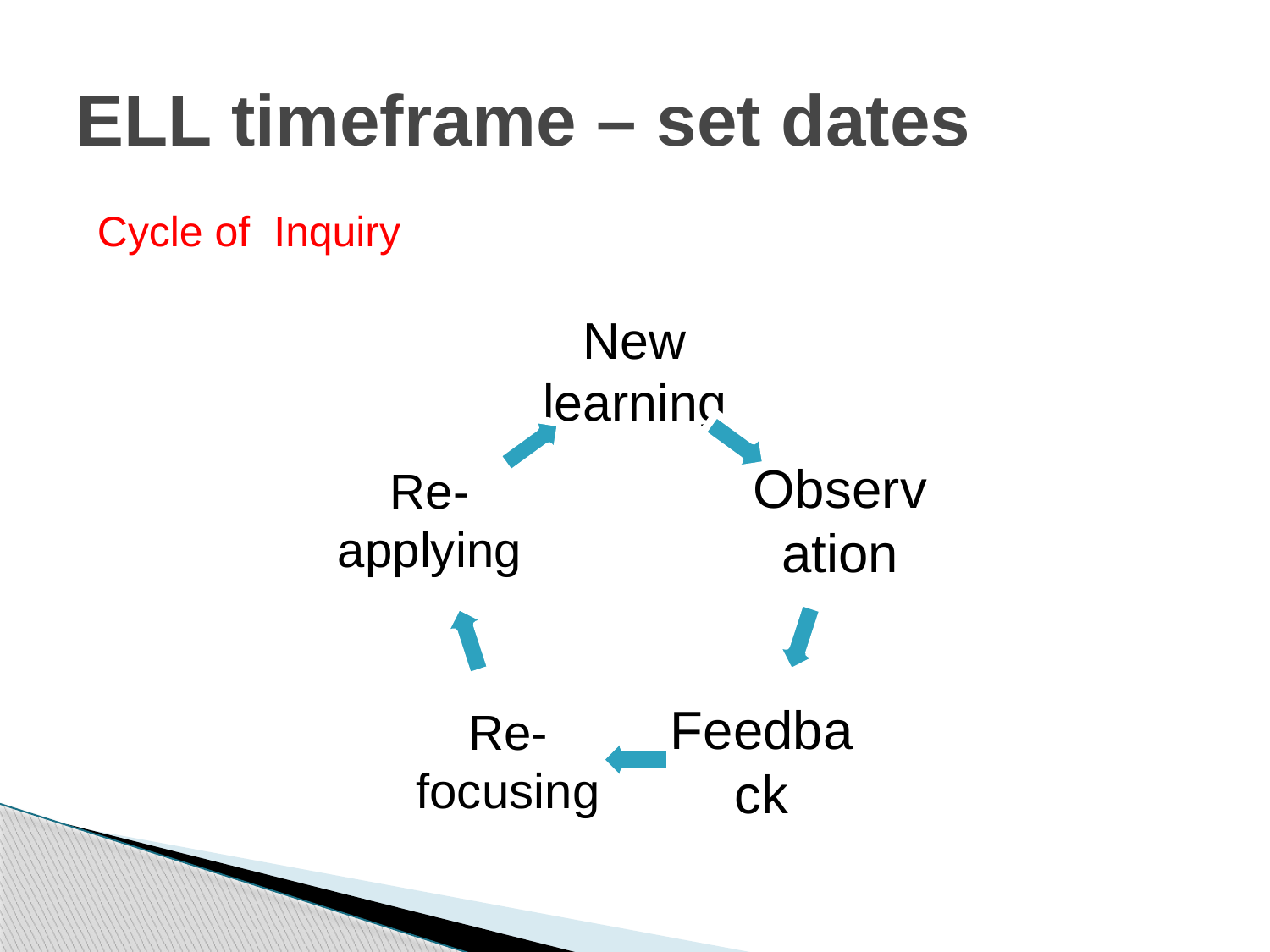

# ELL timeframe – set dates
Cycle of  Inquiry

New learning
Observation
Feedback
Re-focusing
Re-applying